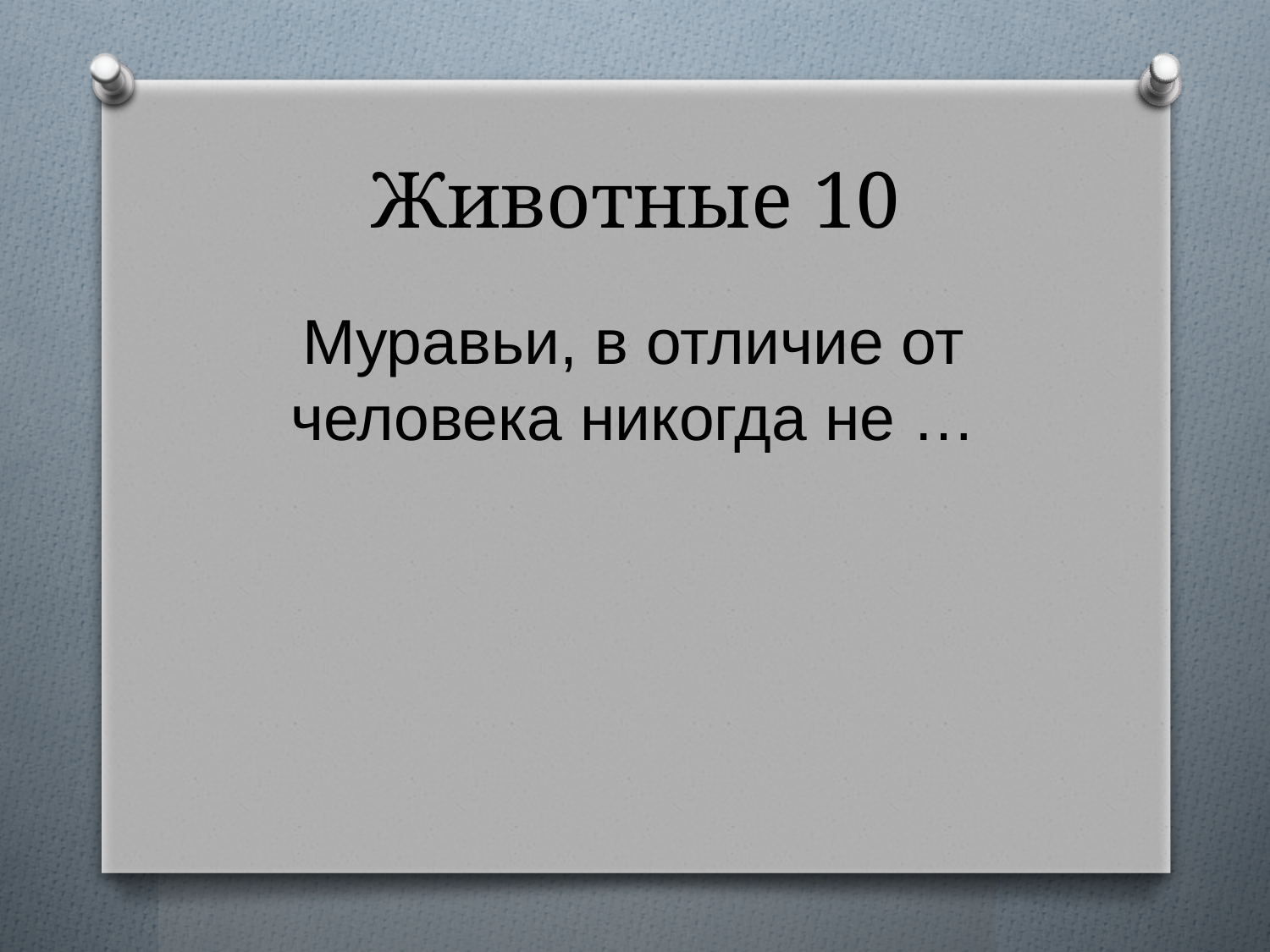

# Животные 10
Муравьи, в отличие от человека никогда не …